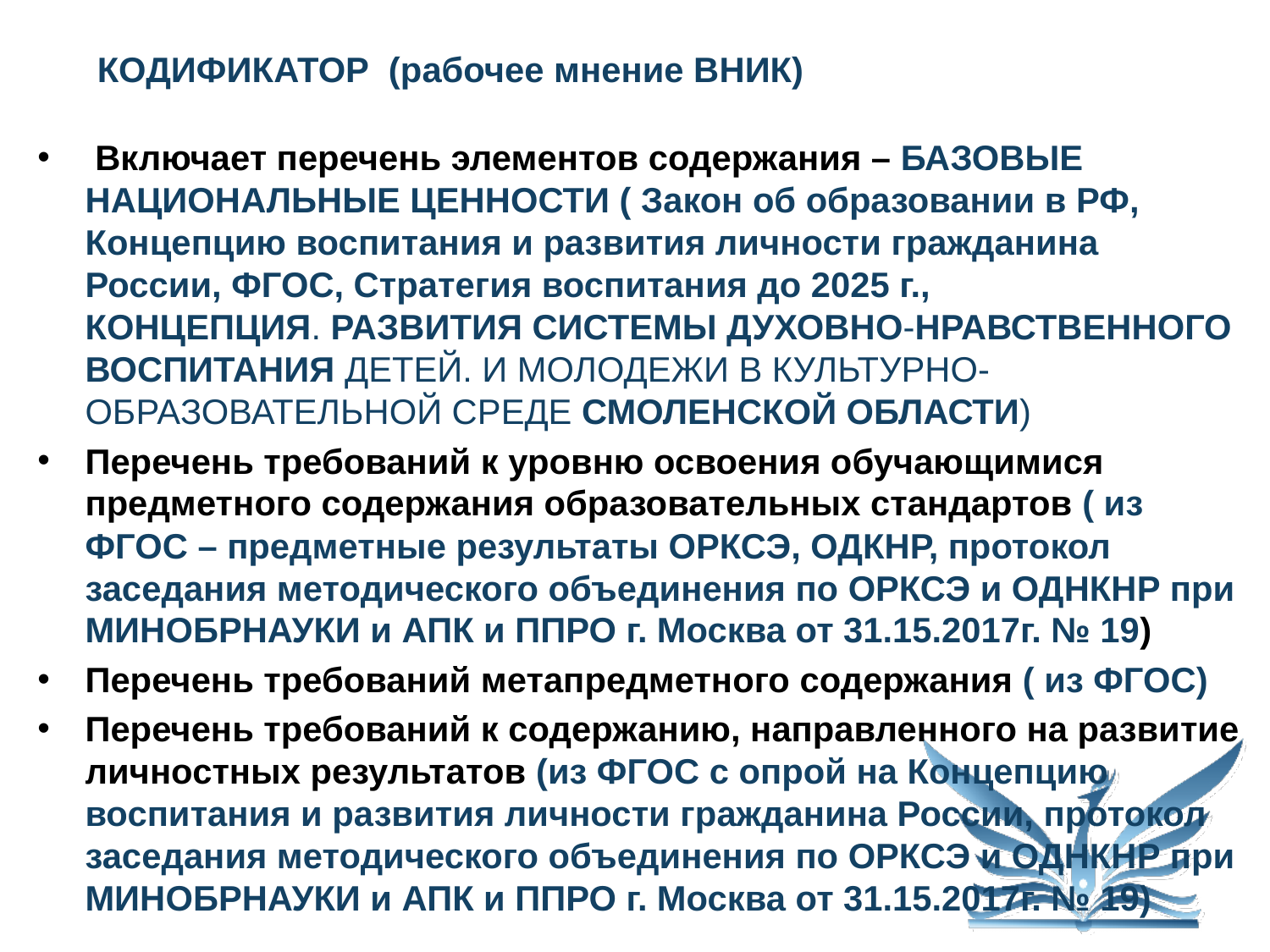

# КОДИФИКАТОР  (рабочее мнение ВНИК)
 Включает перечень элементов содержания – БАЗОВЫЕ НАЦИОНАЛЬНЫЕ ЦЕННОСТИ ( Закон об образовании в РФ, Концепцию воспитания и развития личности гражданина России, ФГОС, Стратегия воспитания до 2025 г., КОНЦЕПЦИЯ. РАЗВИТИЯ СИСТЕМЫ ДУХОВНО-НРАВСТВЕННОГО ВОСПИТАНИЯ ДЕТЕЙ. И МОЛОДЕЖИ В КУЛЬТУРНО-ОБРАЗОВАТЕЛЬНОЙ СРЕДЕ СМОЛЕНСКОЙ ОБЛАСТИ)
Перечень требований к уровню освоения обучающимися предметного содержания образовательных стандартов ( из ФГОС – предметные результаты ОРКСЭ, ОДКНР, протокол заседания методического объединения по ОРКСЭ и ОДНКНР при МИНОБРНАУКИ и АПК и ППРО г. Москва от 31.15.2017г. № 19)
Перечень требований метапредметного содержания ( из ФГОС)
Перечень требований к содержанию, направленного на развитие личностных результатов (из ФГОС с опрой на Концепцию воспитания и развития личности гражданина России, протокол заседания методического объединения по ОРКСЭ и ОДНКНР при МИНОБРНАУКИ и АПК и ППРО г. Москва от 31.15.2017г. № 19)